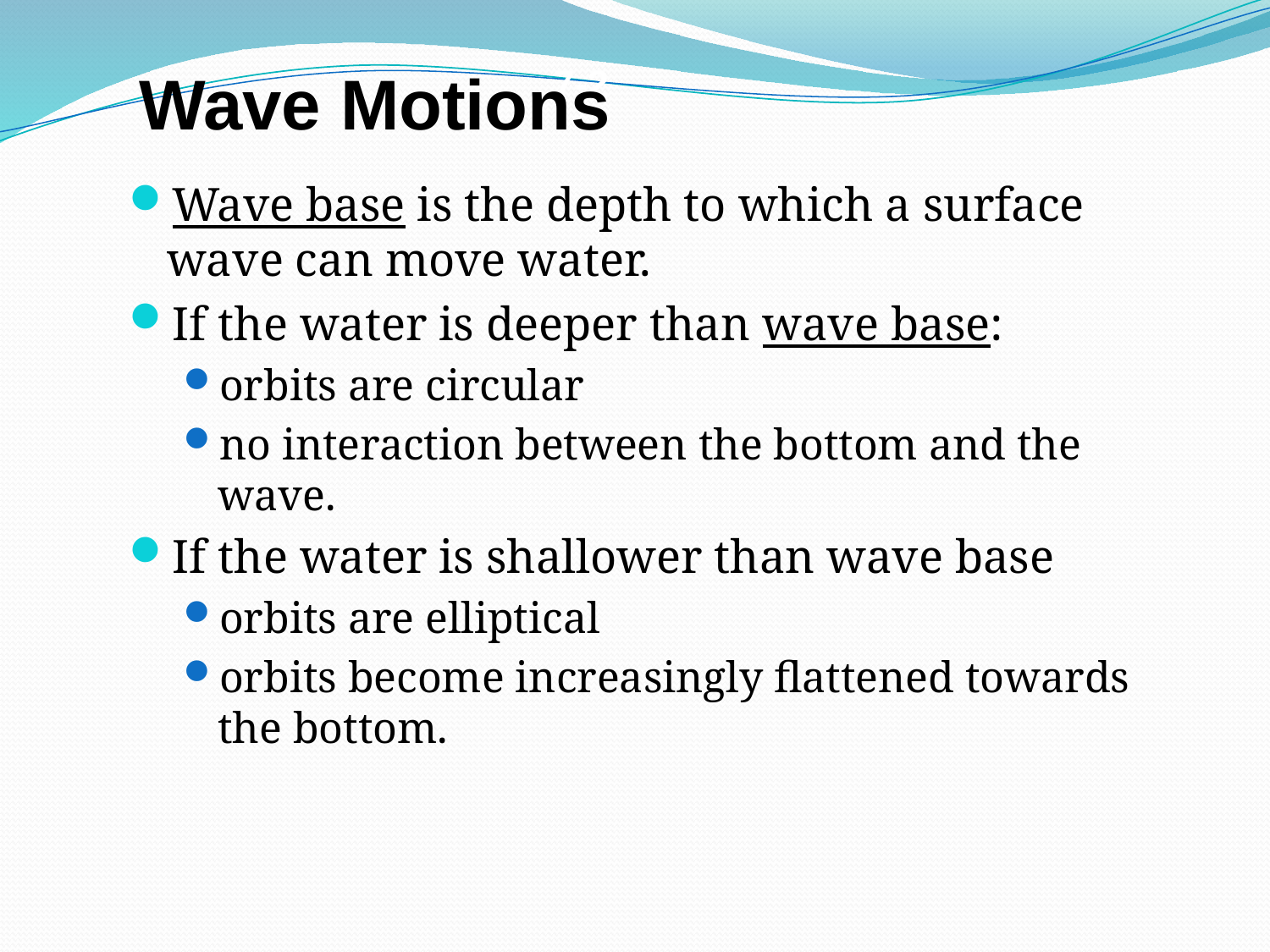

Wave Motions
7-2
Wave base is the depth to which a surface wave can move water.
If the water is deeper than wave base:
orbits are circular
no interaction between the bottom and the wave.
If the water is shallower than wave base
orbits are elliptical
orbits become increasingly flattened towards the bottom.